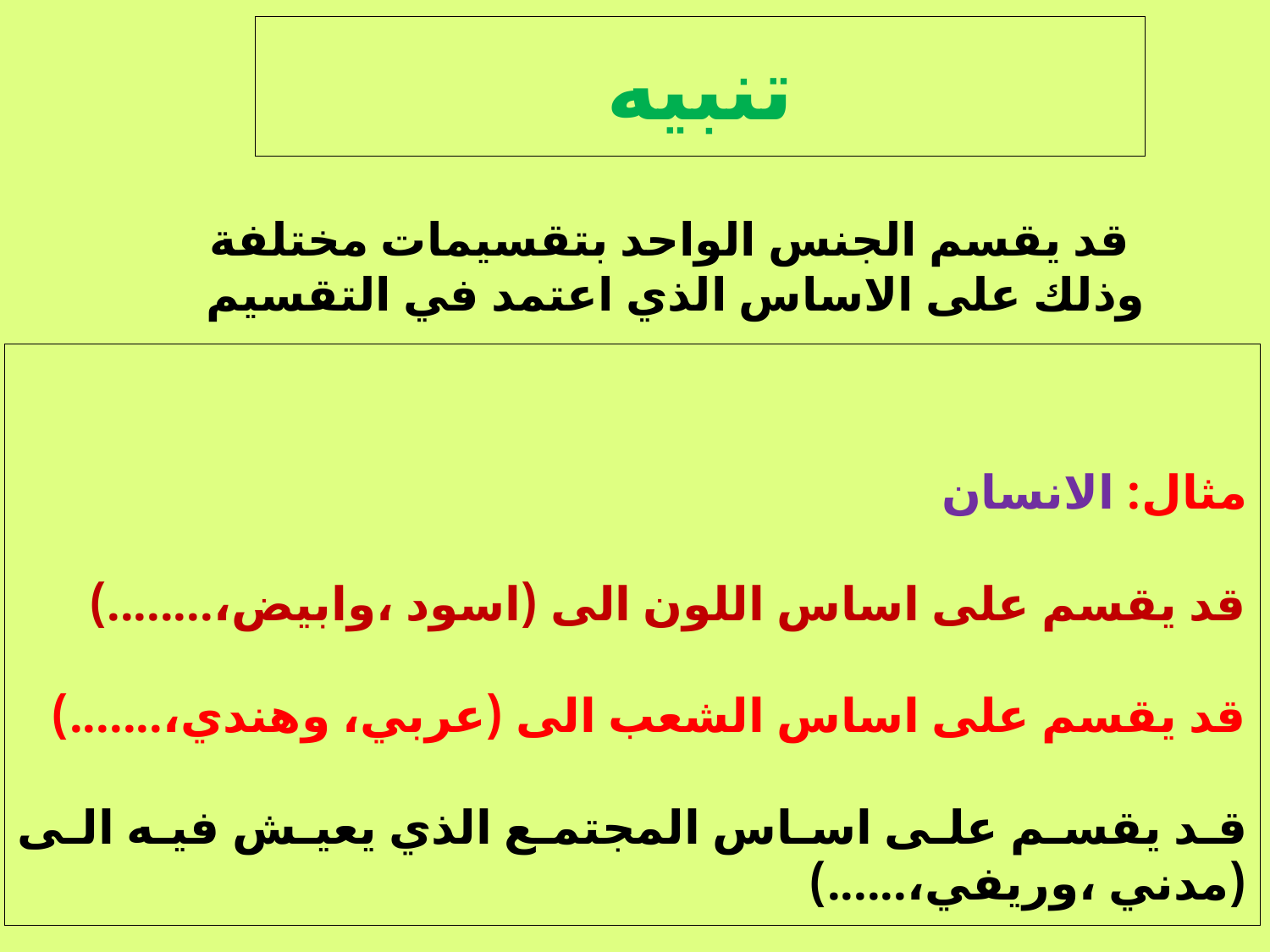

# تنبيه
قد يقسم الجنس الواحد بتقسيمات مختلفة وذلك على الاساس الذي اعتمد في التقسيم

مثال: الانسان

قد يقسم على اساس اللون الى (اسود ،وابيض،........)

قد يقسم على اساس الشعب الى (عربي، وهندي،.......)

قد يقسم على اساس المجتمع الذي يعيش فيه الى (مدني ،وريفي،......)